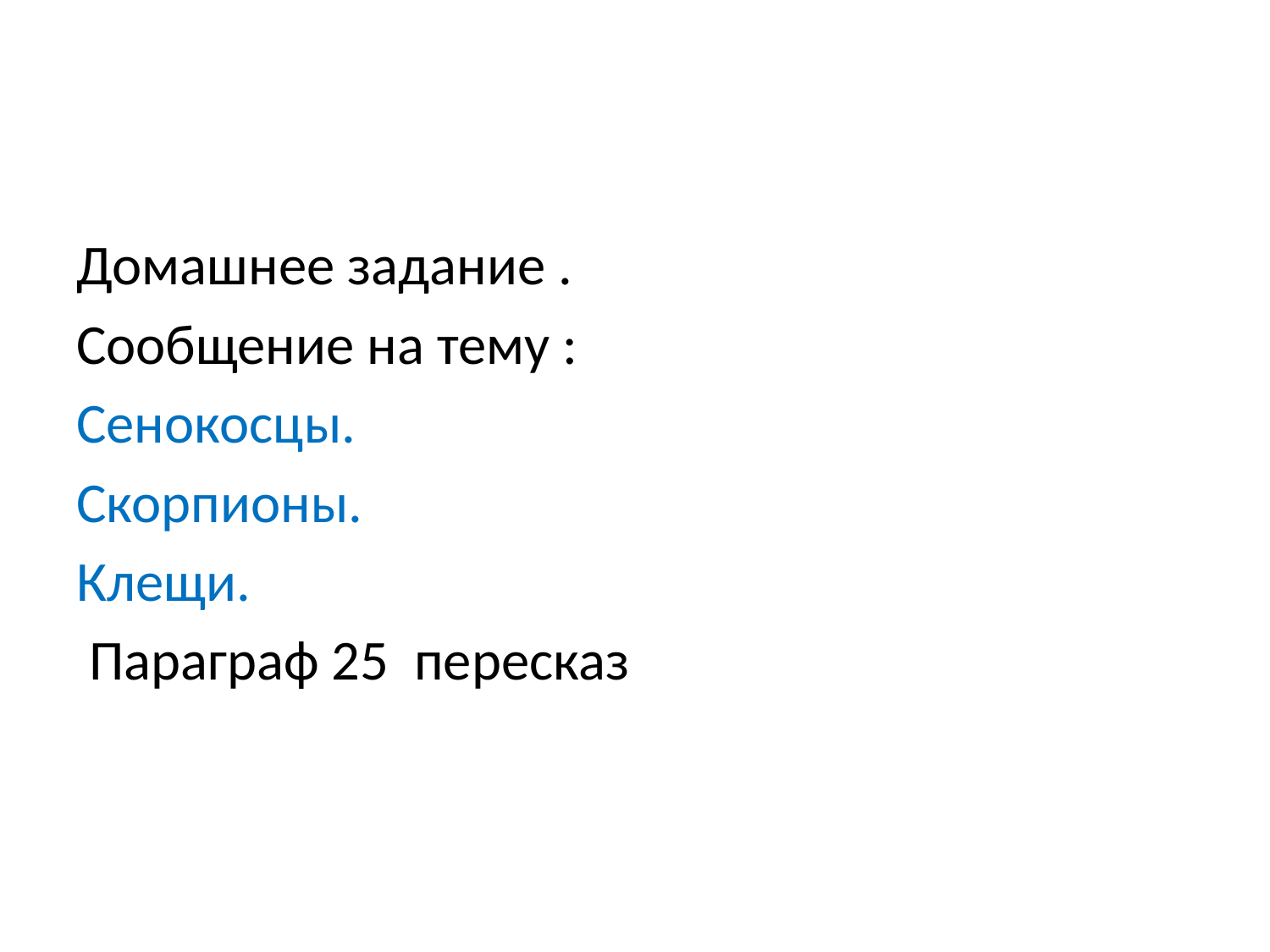

#
Домашнее задание .
Сообщение на тему :
Сенокосцы.
Скорпионы.
Клещи.
 Параграф 25  пересказ